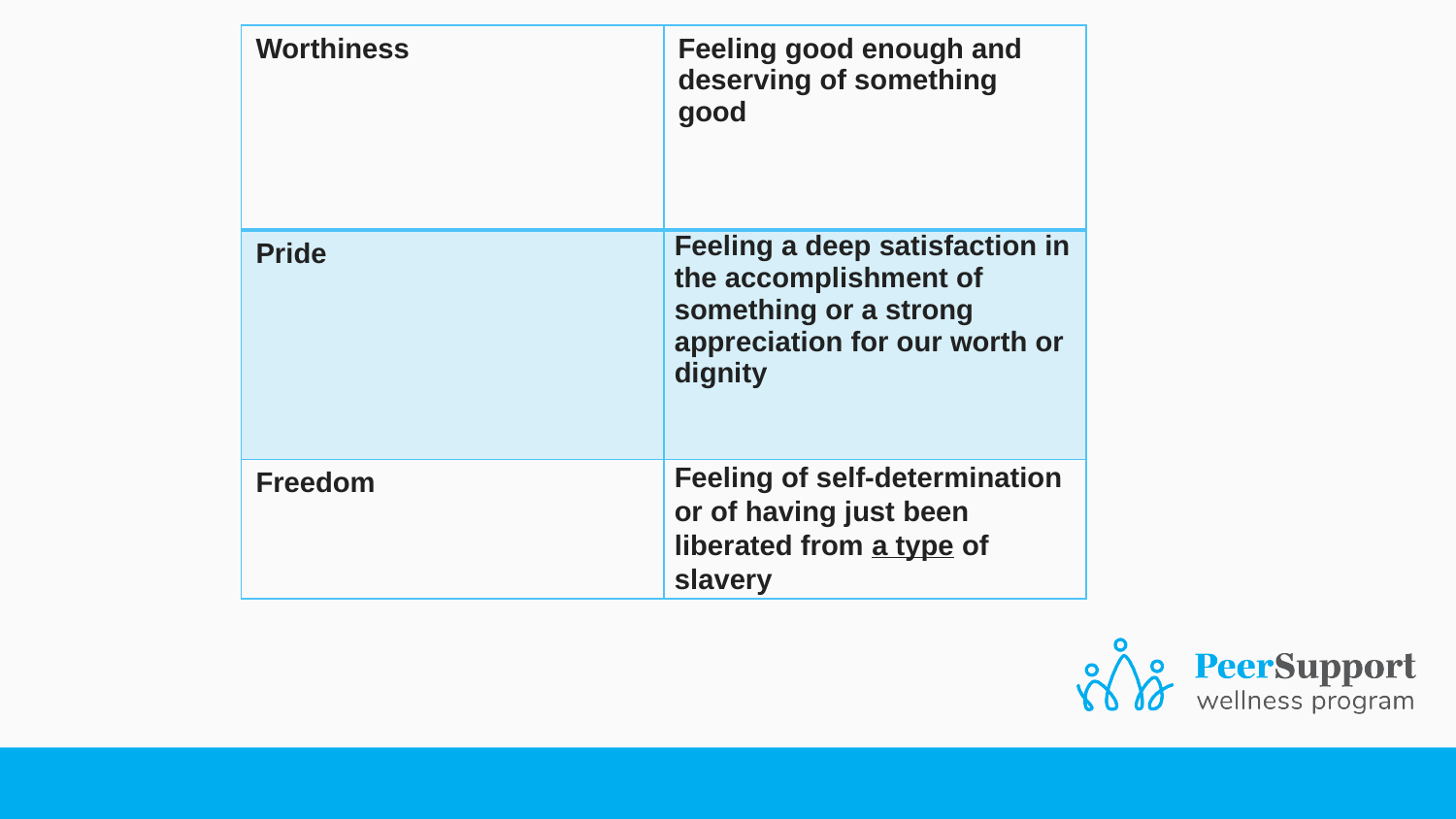

| Worthiness | Feeling good enough and deserving of something good |
| --- | --- |
| Pride | Feeling a deep satisfaction in the accomplishment of something or a strong appreciation for our worth or dignity |
| Freedom | Feeling of self-determination or of having just been liberated from a type of slavery |